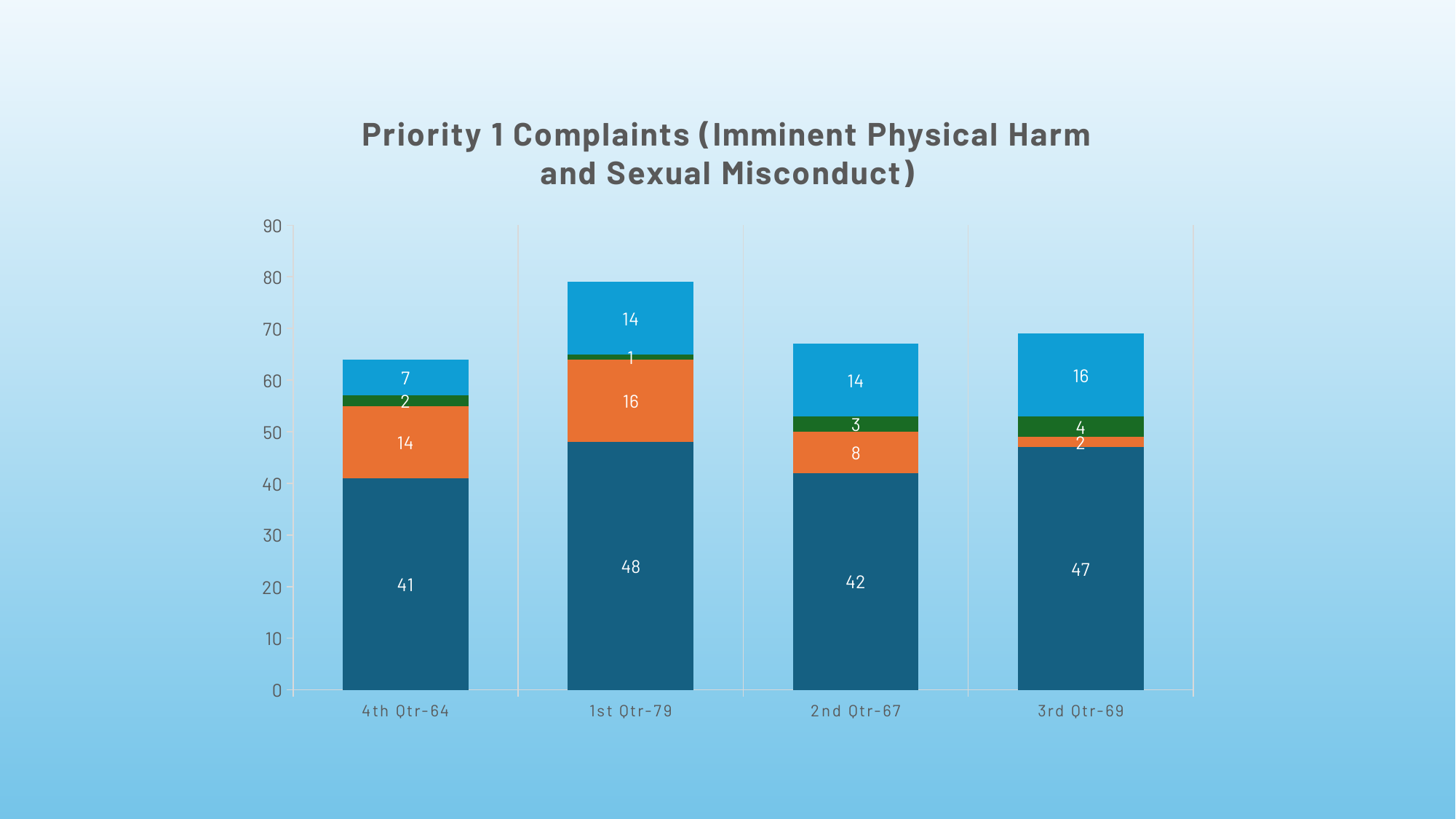

### Chart: Priority 1 Complaints (Imminent Physical Harm and Sexual Misconduct)

| Category | LPC | SW | MFT | PSY |
|---|---|---|---|---|
| 4th Qtr-64 | 41.0 | 14.0 | 2.0 | 7.0 |
| 1st Qtr-79 | 48.0 | 16.0 | 1.0 | 14.0 |
| 2nd Qtr-67 | 42.0 | 8.0 | 3.0 | 14.0 |
| 3rd Qtr-69 | 47.0 | 2.0 | 4.0 | 16.0 |